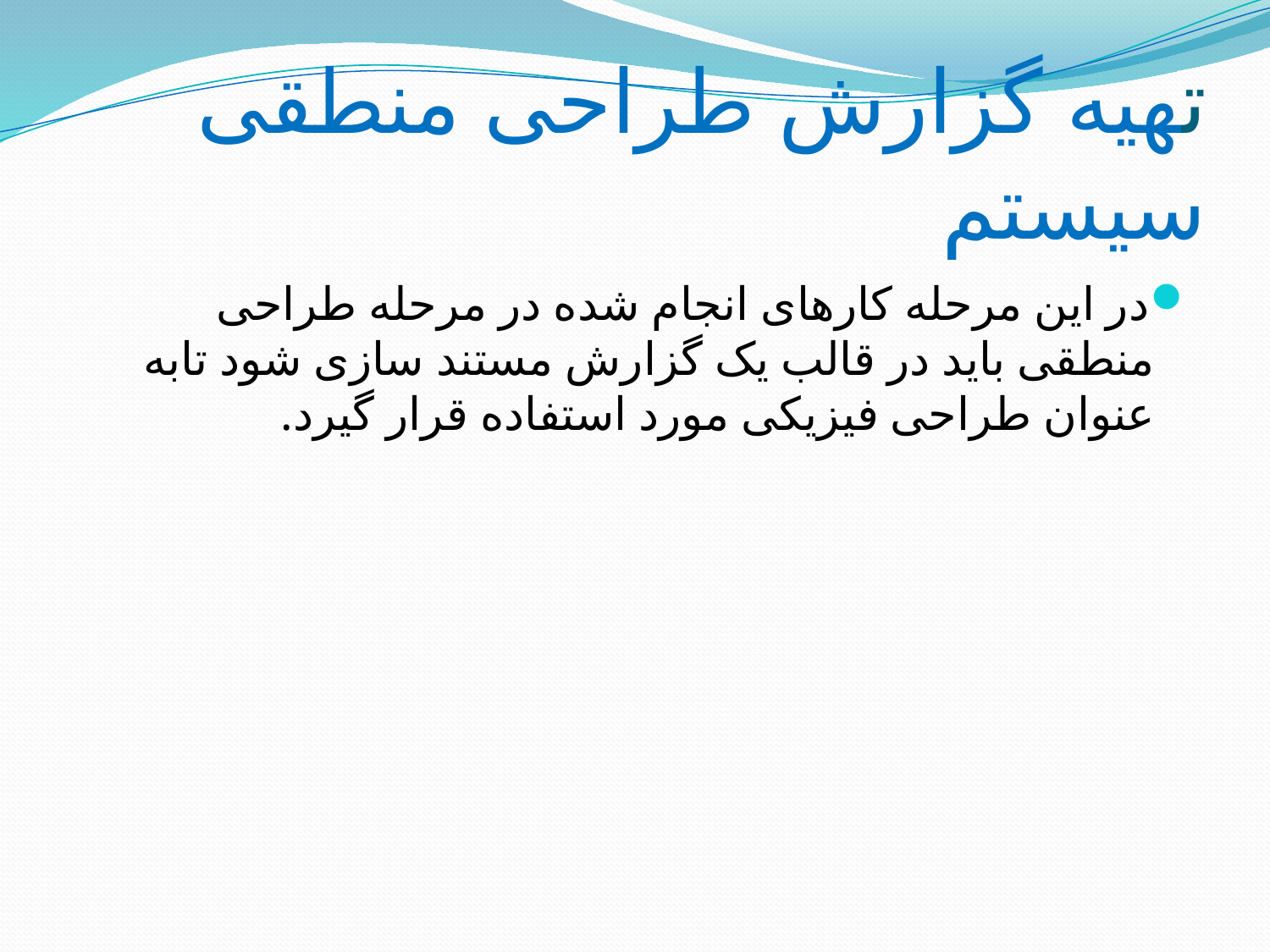

# تهیه گزارش طراحی منطقی سیستم
در این مرحله کارهای انجام شده در مرحله طراحی منطقی باید در قالب یک گزارش مستند سازی شود تابه عنوان طراحی فیزیکی مورد استفاده قرار گیرد.